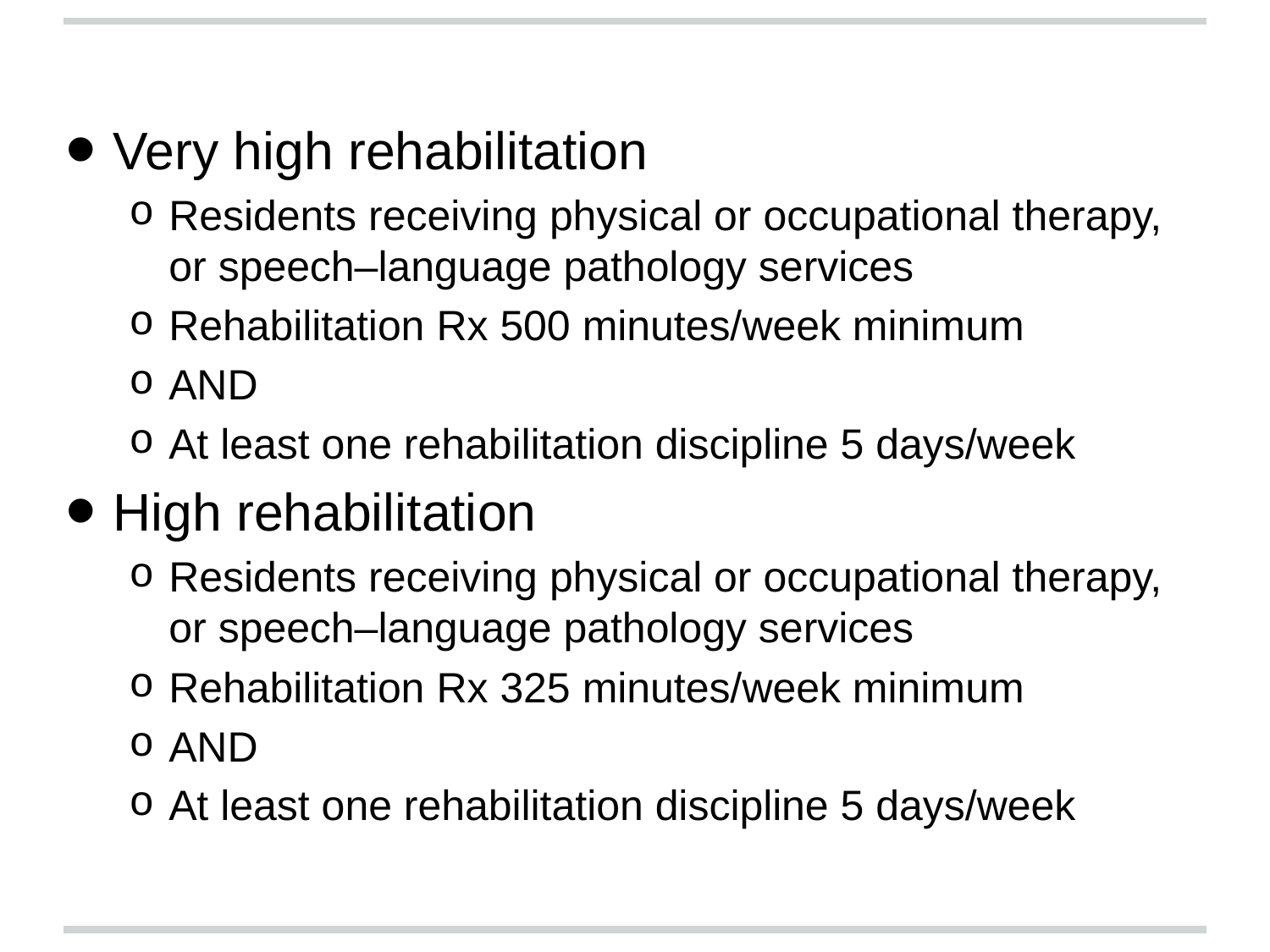

Very high rehabilitation
Residents receiving physical or occupational therapy, or speech–language pathology services
Rehabilitation Rx 500 minutes/week minimum
AND
At least one rehabilitation discipline 5 days/week
High rehabilitation
Residents receiving physical or occupational therapy, or speech–language pathology services
Rehabilitation Rx 325 minutes/week minimum
AND
At least one rehabilitation discipline 5 days/week